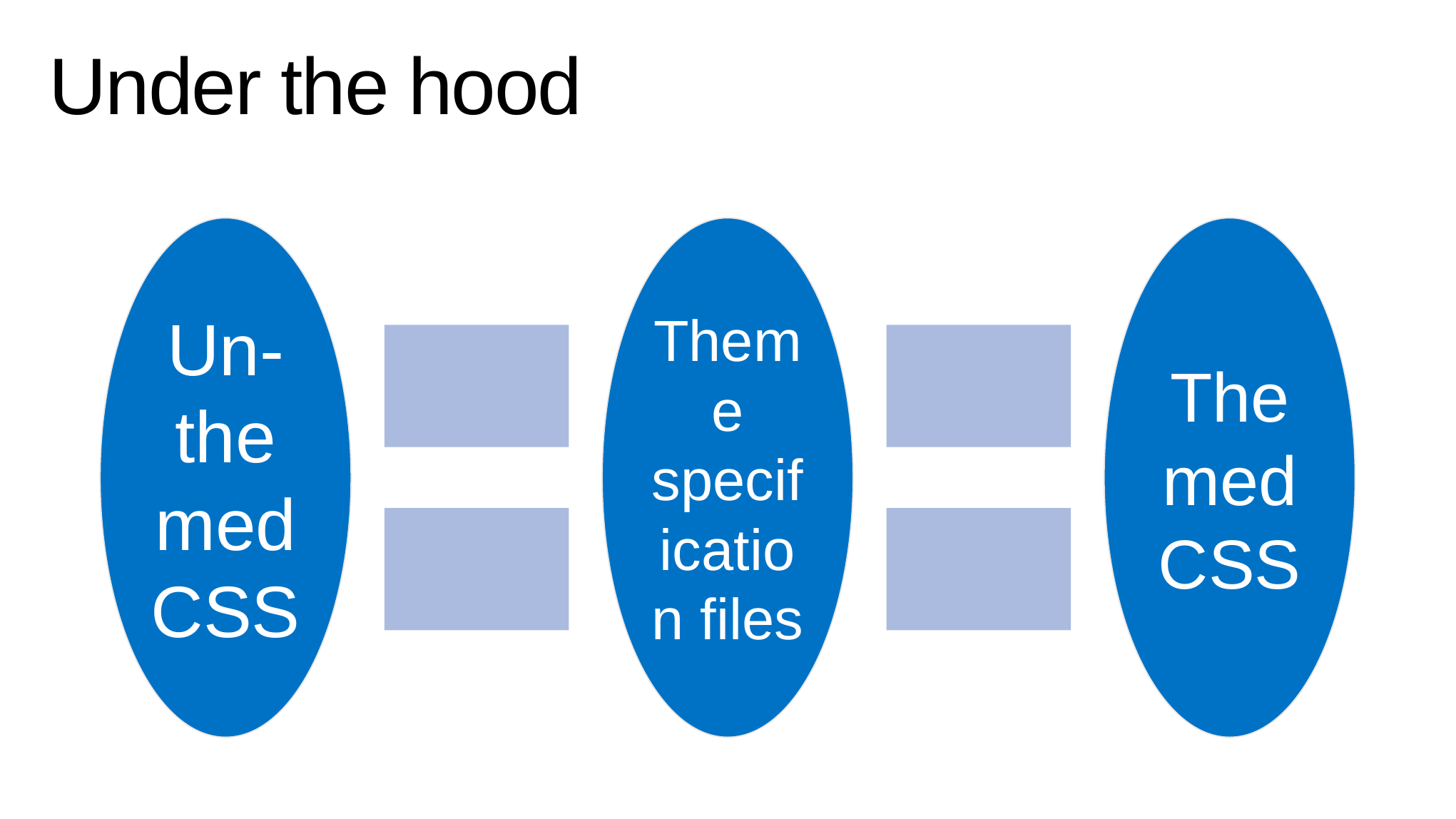

# Under the hood
Un-themed CSS
Themed CSS
Color palette
Font scheme
Background image
Core product CSS
Style Library
_themes folder
OR
Theme Gallery